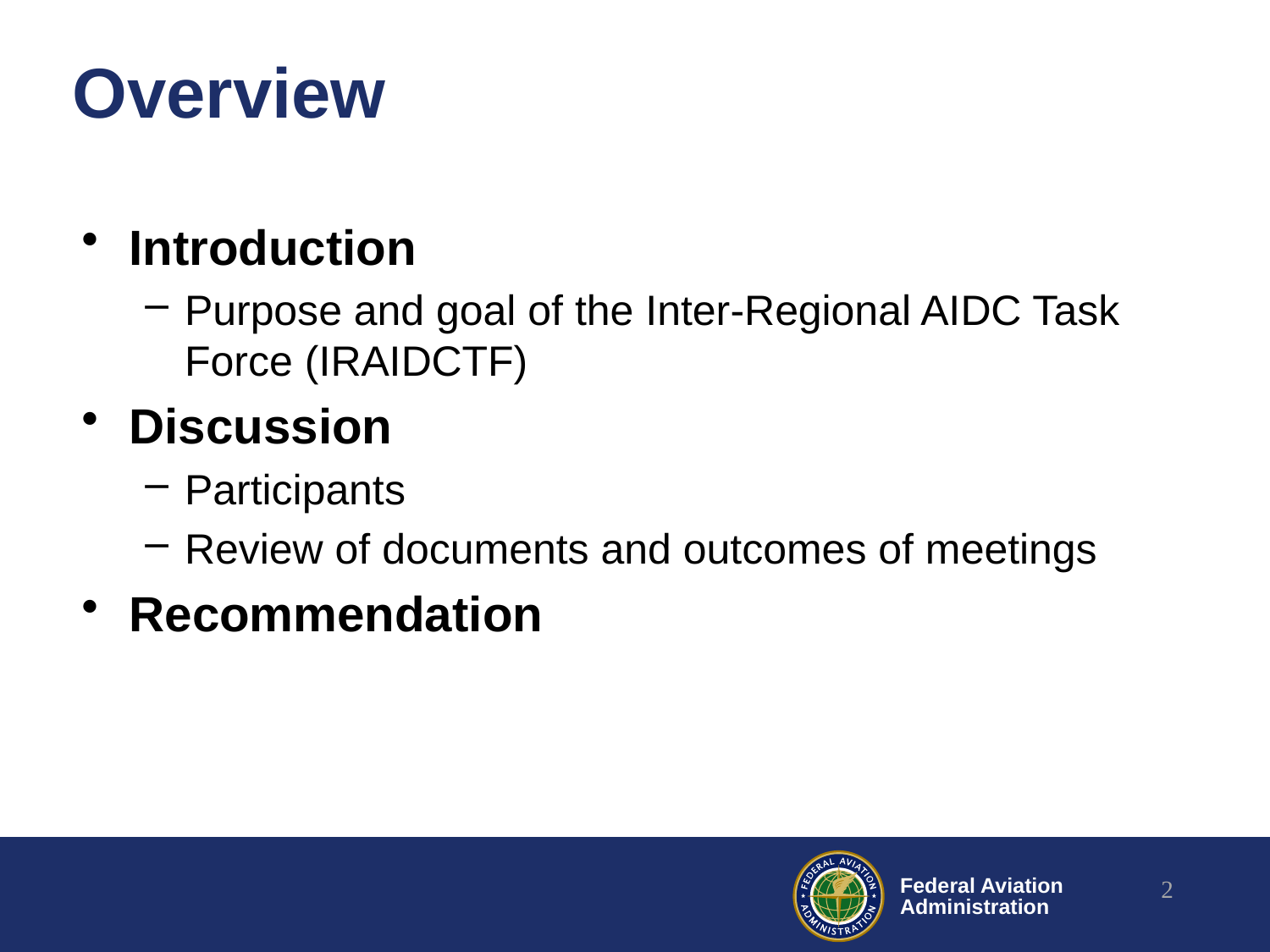

# Overview
Introduction
Purpose and goal of the Inter-Regional AIDC Task Force (IRAIDCTF)
Discussion
Participants
Review of documents and outcomes of meetings
Recommendation

2